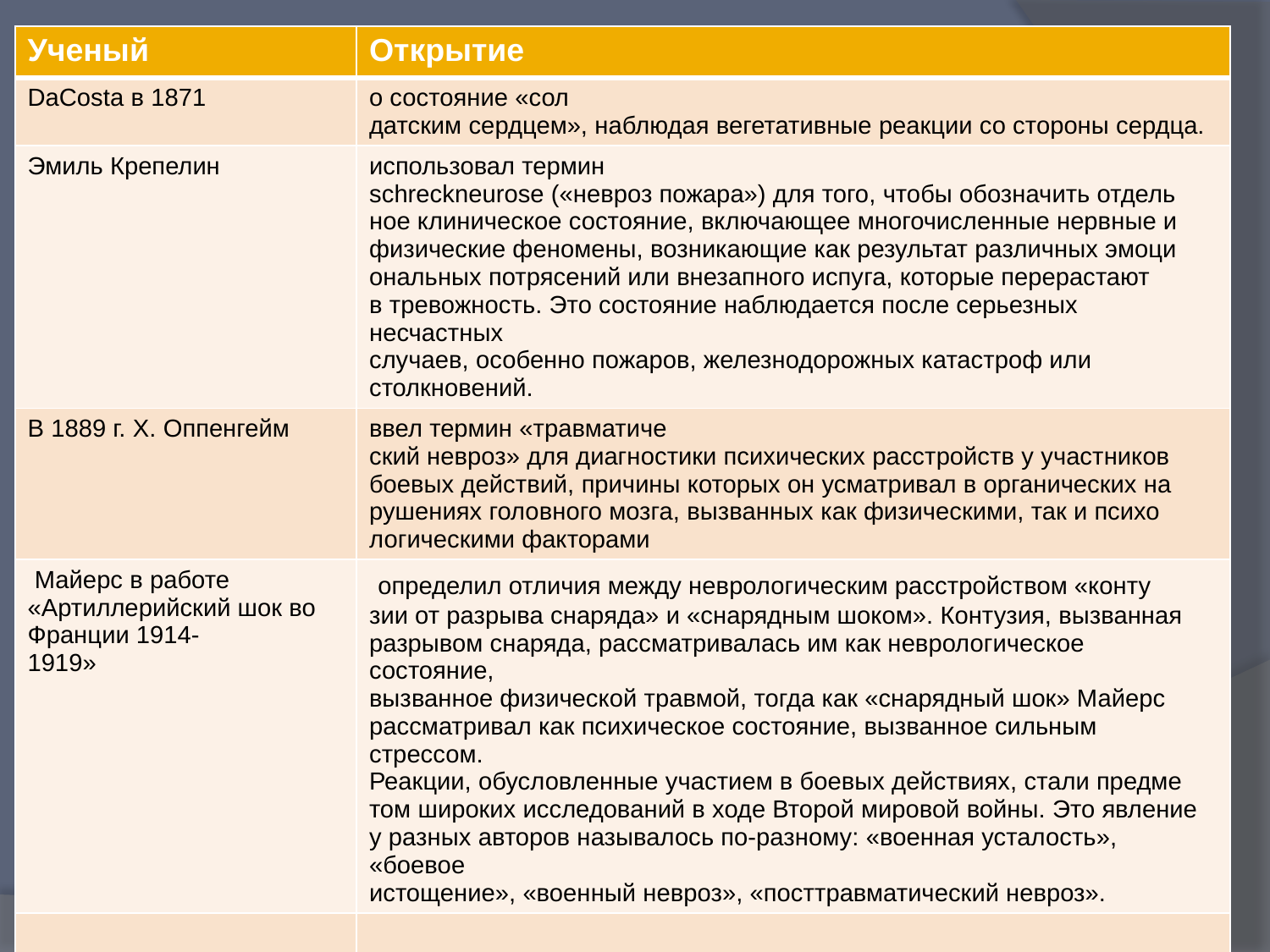

| Ученый | Открытие |
| --- | --- |
| DaCosta в 1871 | о состояние «сол­ датским сердцем», наблюдая вегетативные реакции со стороны сердца. |
| Эмиль Крепелин | использовал термин schreckneurose («невроз пожара») для того, чтобы обозначить отдель­ ное клиническое состояние, включающее многочисленные нервные и физические феномены, возникающие как результат различных эмоци­ ональных потрясений или внезапного испуга, которые перерастают в тревожность. Это состояние наблюдается после серьезных несчастных случаев, особенно пожаров, железнодорожных катастроф или столкновений. |
| В 1889 г. X. Оппенгейм | ввел термин «травматиче­ ский невроз» для диагностики психических расстройств у участников боевых действий, причины которых он усматривал в органических на­ рушениях головного мозга, вызванных как физическими, так и психо­ логическими факторами |
| Майерс в работе «Артиллерийский шок во Франции 1914- 1919» | определил отличия между неврологическим расстройством «конту­ зии от разрыва снаряда» и «снарядным шоком». Контузия, вызванная разрывом снаряда, рассматривалась им как неврологическое состояние, вызванное физической травмой, тогда как «снарядный шок» Майерс рассматривал как психическое состояние, вызванное сильным стрессом. Реакции, обусловленные участием в боевых действиях, стали предме­ том широких исследований в ходе Второй мировой войны. Это явление у разных авторов называлось по-разному: «военная усталость», «боевое истощение», «военный невроз», «посттравматический невроз». |
|  |  |